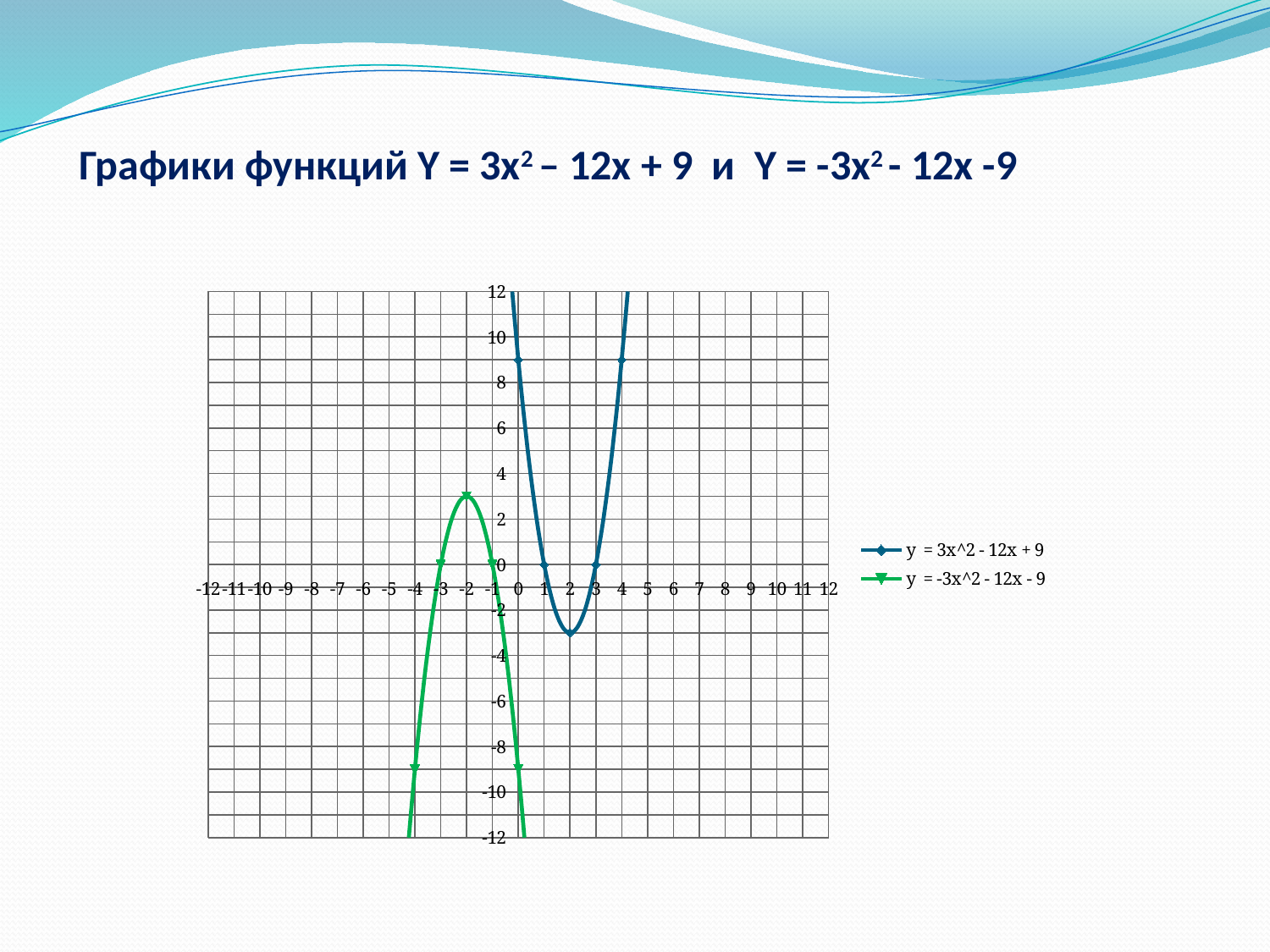

# Графики функций Y = 3x2 – 12x + 9  и  Y = -3x2 - 12x -9

### Chart

| Category |  |  |
|---|---|---|